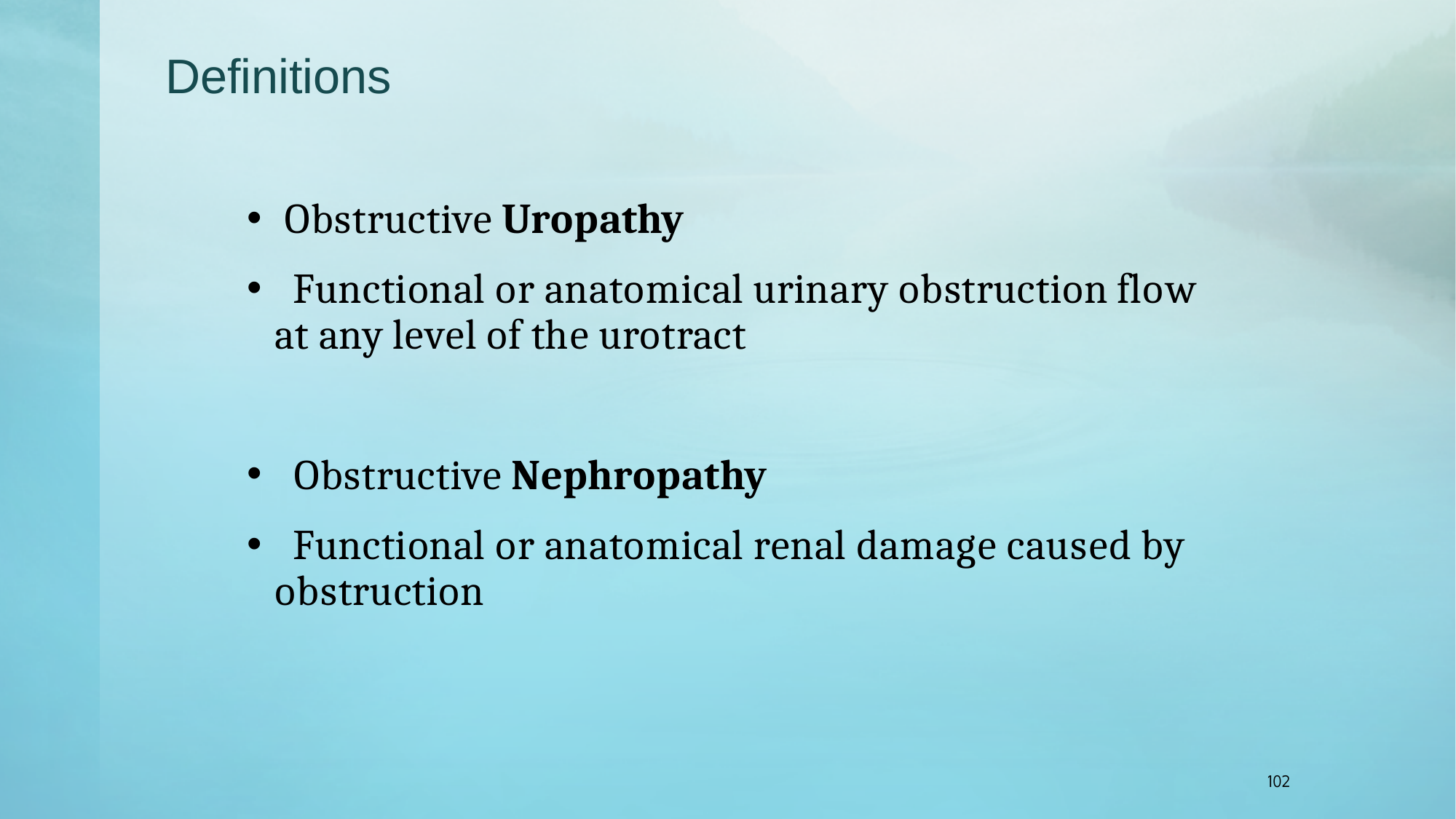

# Definitions
 Obstructive Uropathy
  Functional or anatomical urinary obstruction flow at any level of the urotract

  Obstructive Nephropathy
  Functional or anatomical renal damage caused by obstruction
102